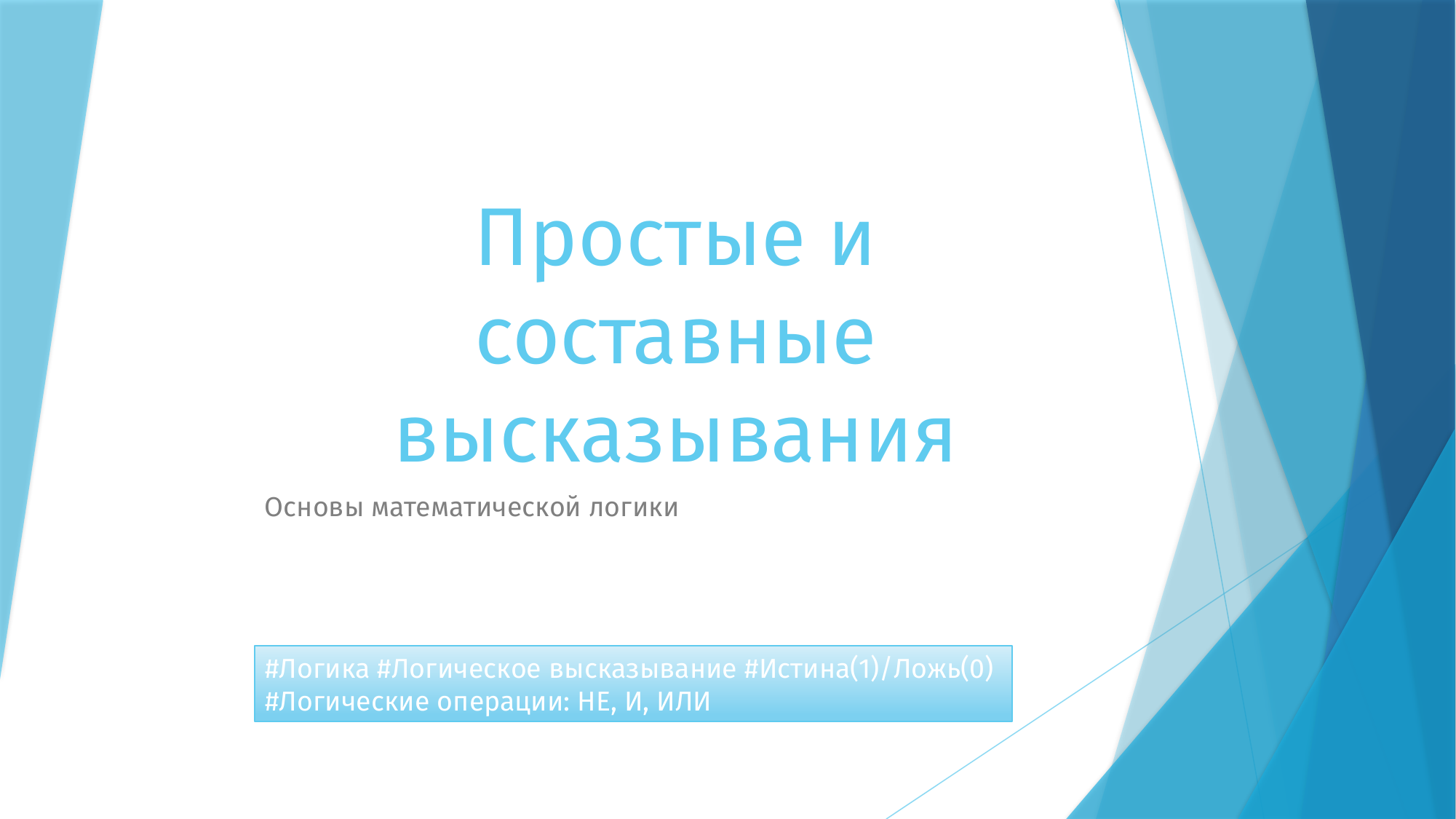

# Простые и составные высказывания
Основы математической логики
#Логика #Логическое высказывание #Истина(1)/Ложь(0)
#Логические операции: НЕ, И, ИЛИ